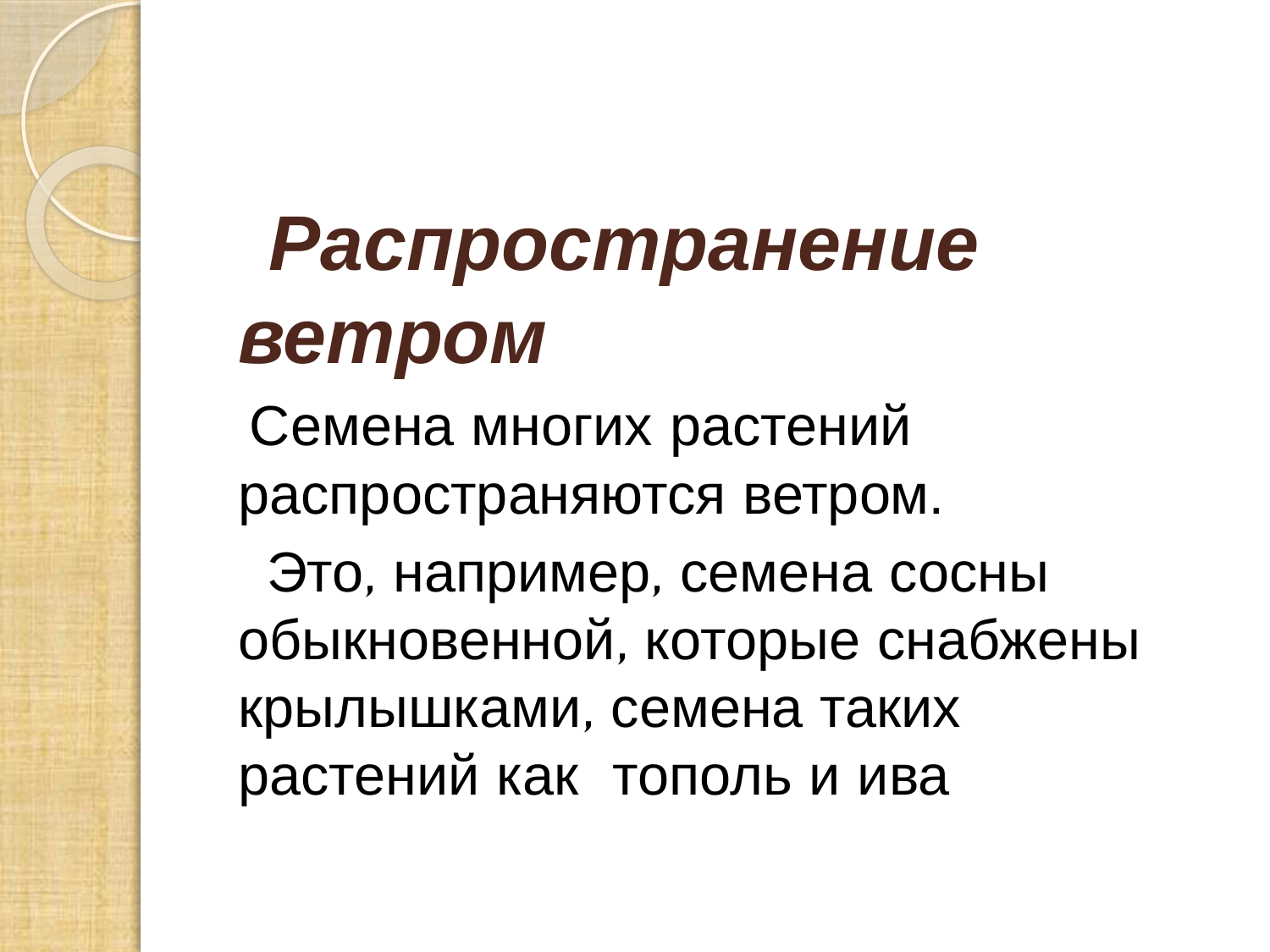

Распространение ветром
   Семена многих растений распространяются ветром.
    Это, например, семена сосны обыкновенной, которые снабжены крылышками, семена таких растений как  тополь и ива